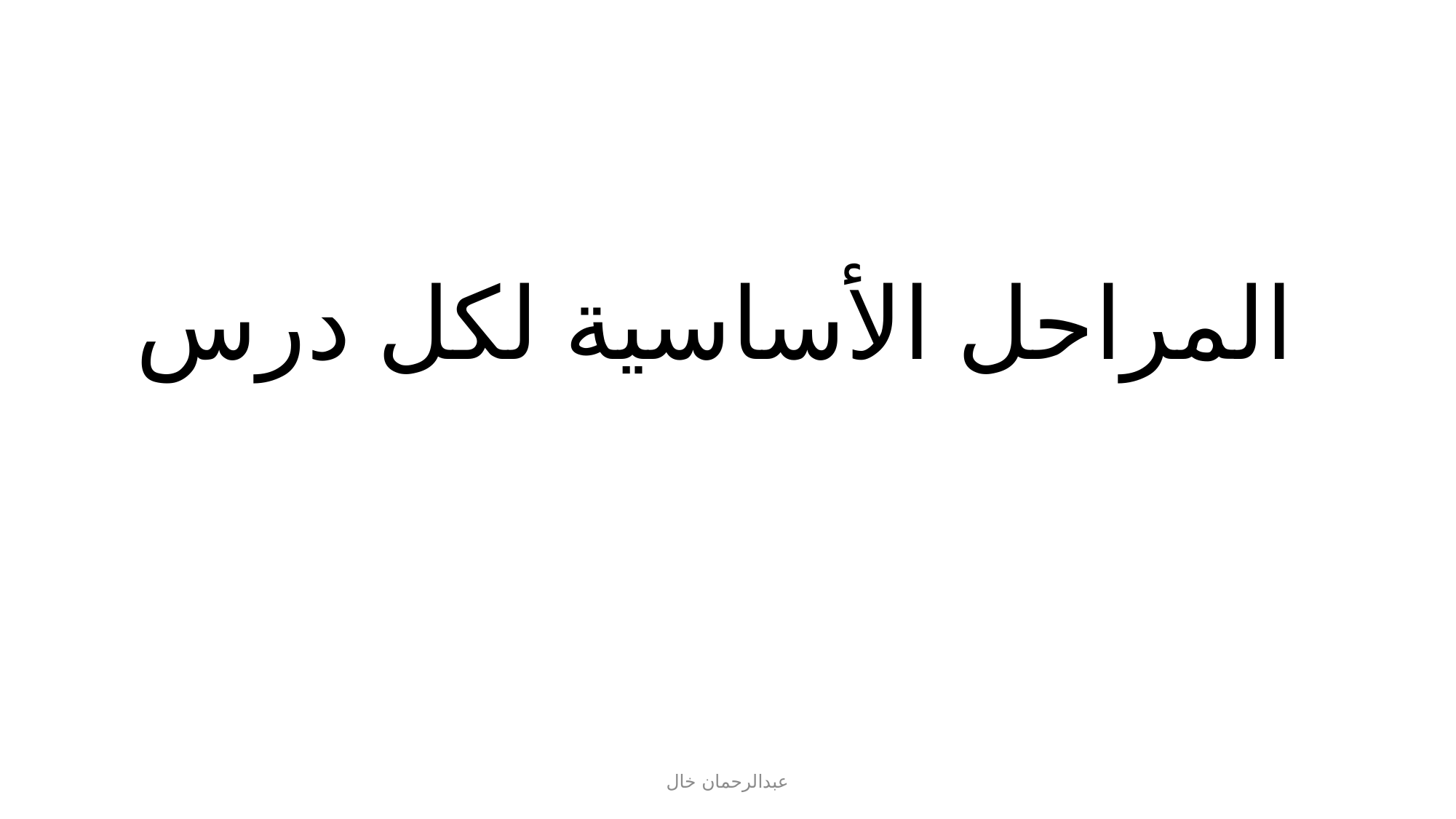

# المراحل الأساسية لكل درس
عبدالرحمان خال